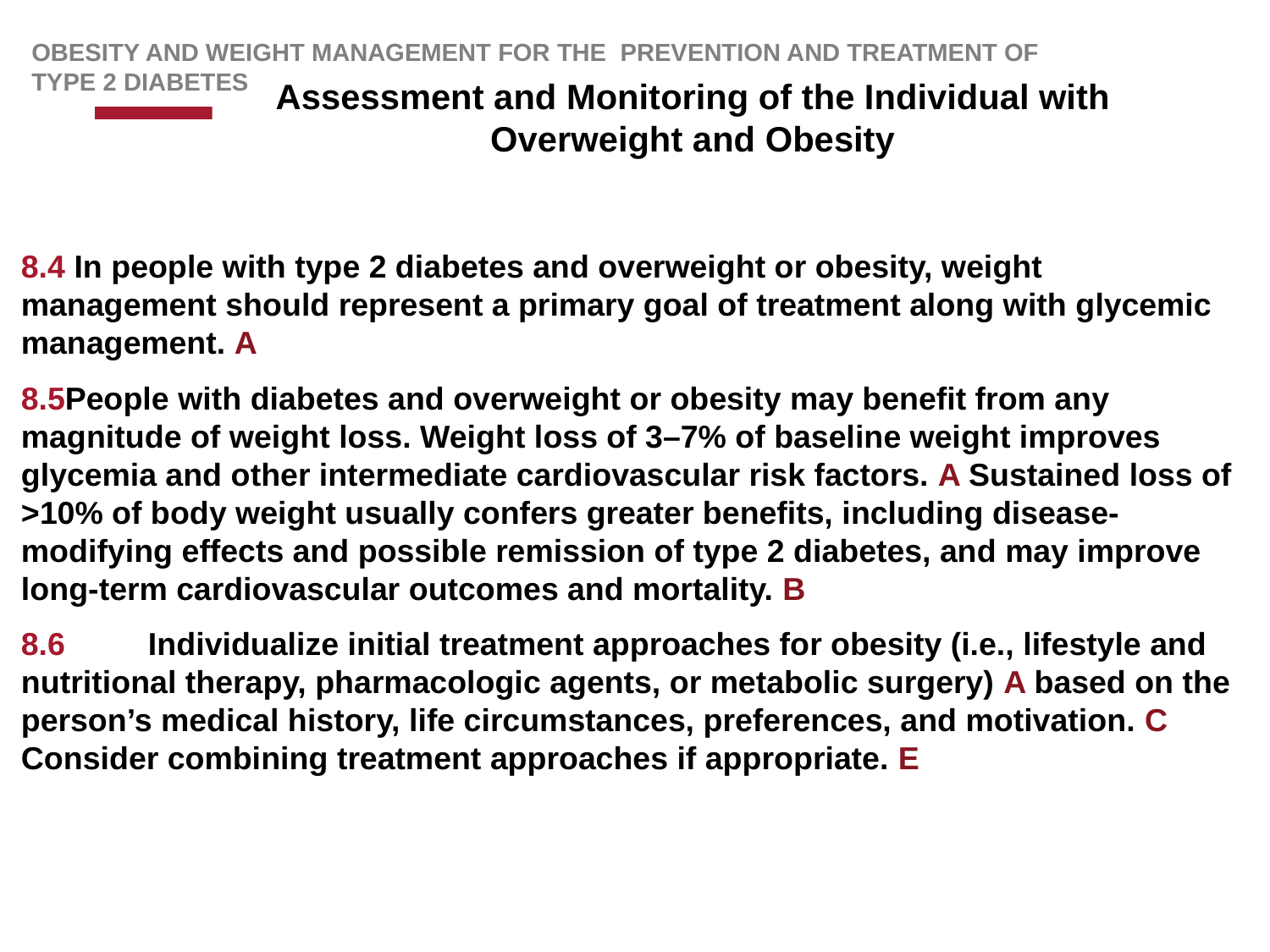

Obesity AND WEIGHT Management for the  PREVENTION AND Treatment of Type 2 Diabetes
# Assessment and Monitoring of the Individual with Overweight and Obesity

8.4 In people with type 2 diabetes and overweight or obesity, weight management should represent a primary goal of treatment along with glycemic management. A
8.5People with diabetes and overweight or obesity may benefit from any magnitude of weight loss. Weight loss of 3–7% of baseline weight improves glycemia and other intermediate cardiovascular risk factors. A Sustained loss of >10% of body weight usually confers greater benefits, including disease-modifying effects and possible remission of type 2 diabetes, and may improve long-term cardiovascular outcomes and mortality. B
8.6	Individualize initial treatment approaches for obesity (i.e., lifestyle and nutritional therapy, pharmacologic agents, or metabolic surgery) A based on the person’s medical history, life circumstances, preferences, and motivation. C Consider combining treatment approaches if appropriate. E